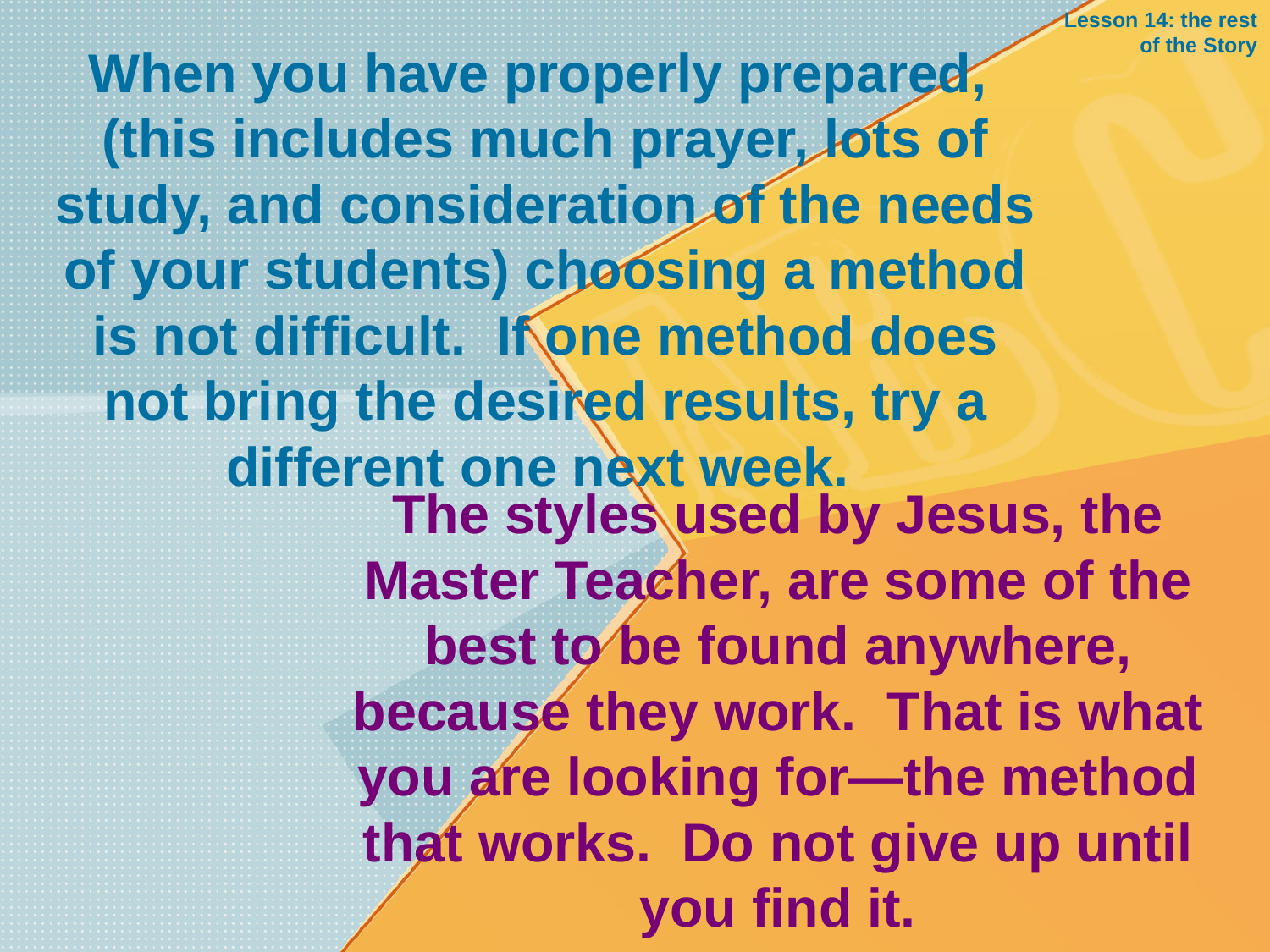

Lesson 14: the rest of the Story
When you have properly prepared,  (this includes much prayer, lots of study, and consideration of the needs of your students) choosing a method is not difficult.  If one method does not bring the desired results, try a different one next week.
The styles used by Jesus, the Master Teacher, are some of the best to be found anywhere, because they work.  That is what you are looking for—the method that works.  Do not give up until you find it.